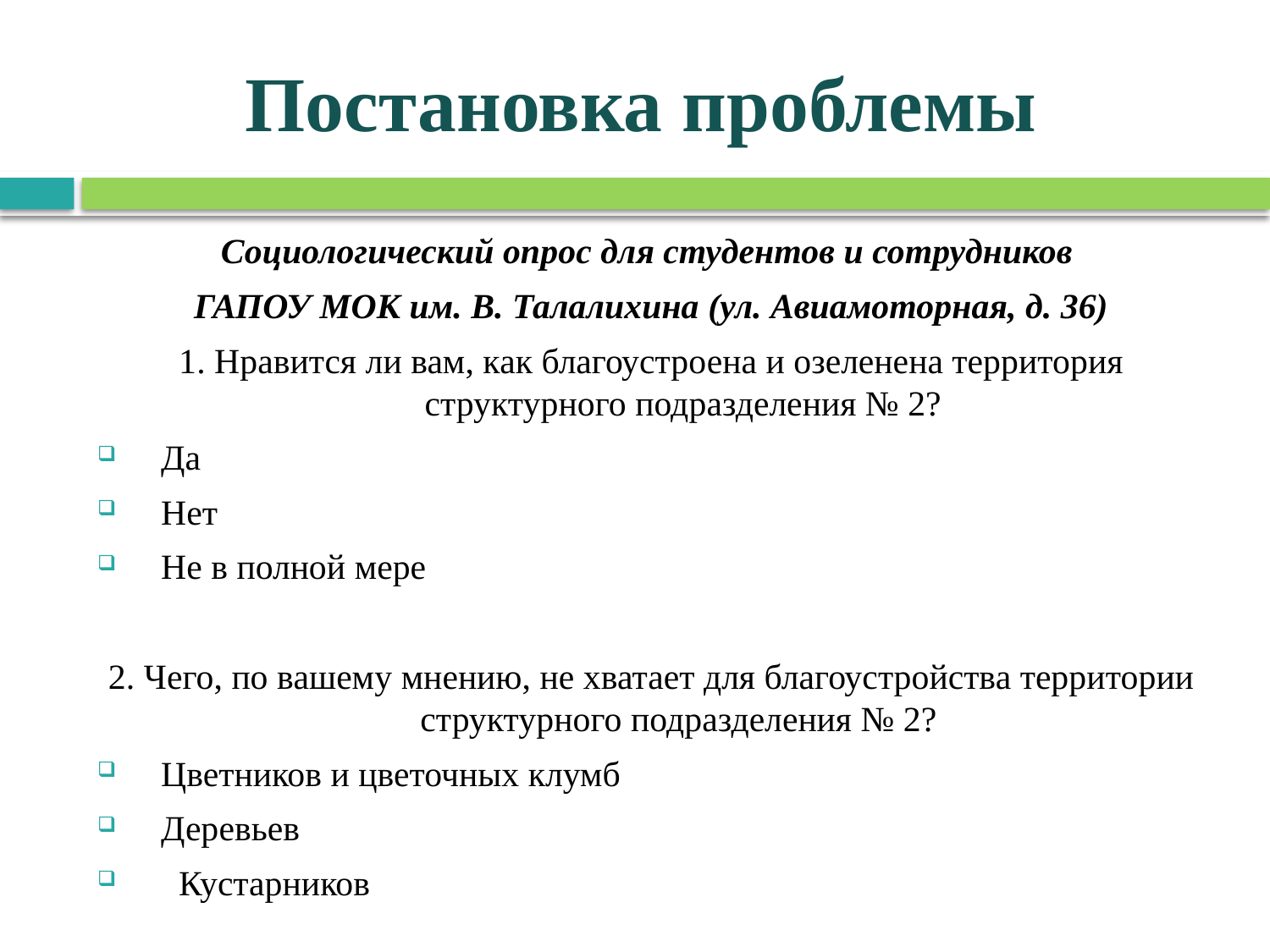

# Постановка проблемы
Социологический опрос для студентов и сотрудников
ГАПОУ МОК им. В. Талалихина (ул. Авиамоторная, д. 36)
1. Нравится ли вам, как благоустроена и озеленена территория структурного подразделения № 2?
Да
Нет
Не в полной мере

2. Чего, по вашему мнению, не хватает для благоустройства территории структурного подразделения № 2?
Цветников и цветочных клумб
Деревьев
  Кустарников